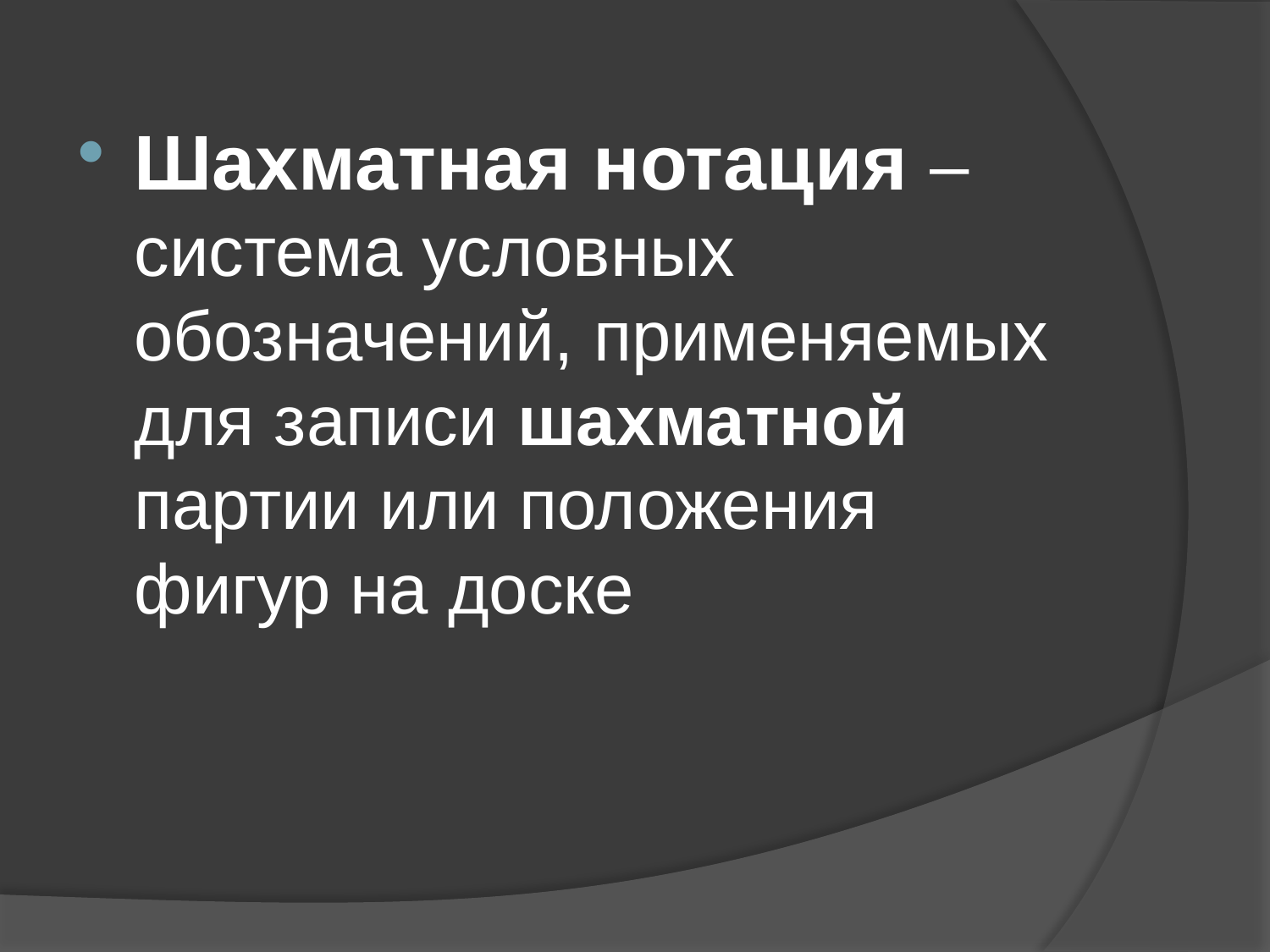

Шахматная нотация – система условных  обозначений, применяемых для записи шахматной партии или положения фигур на доске